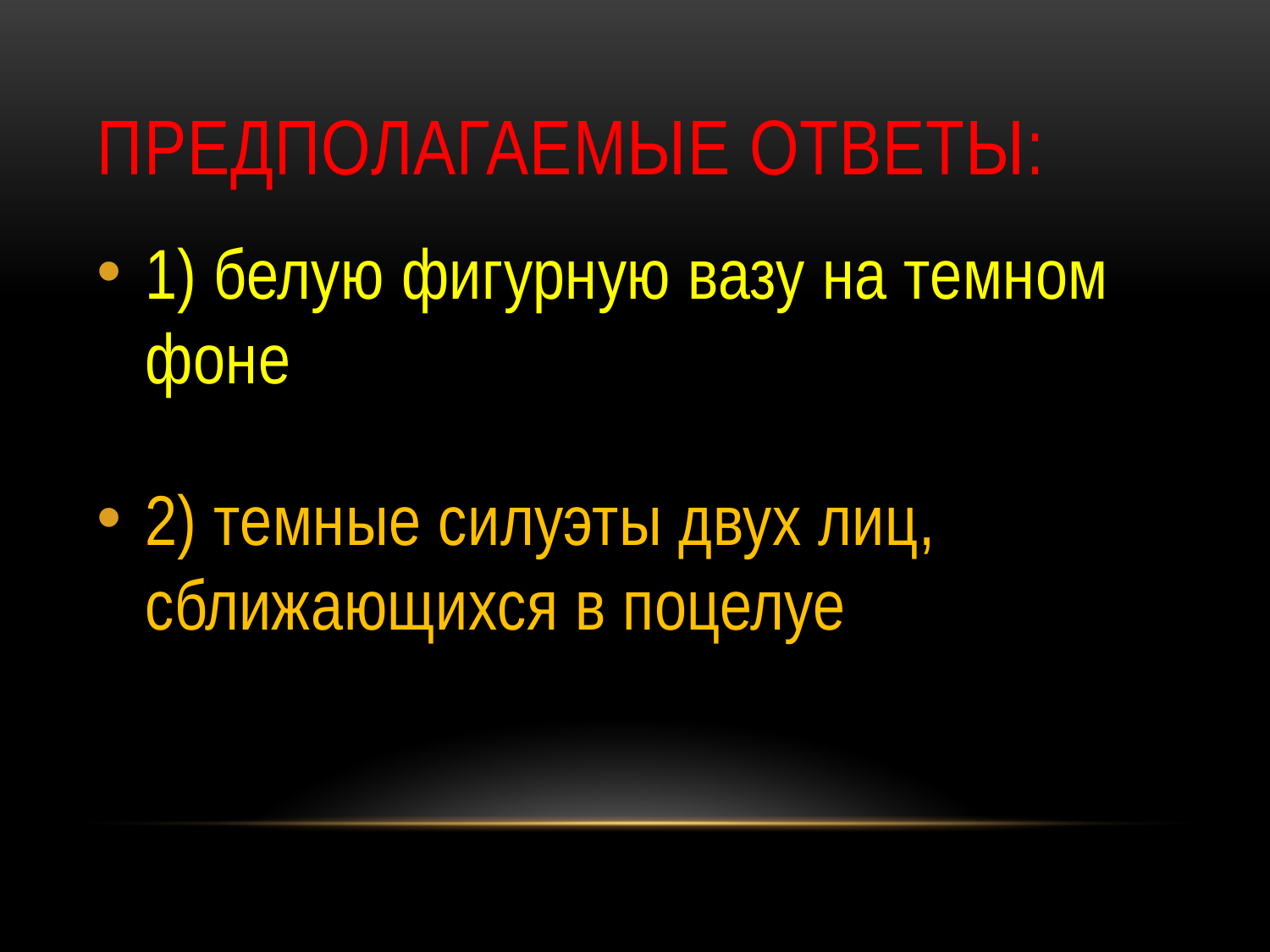

# Предполагаемые ответы:
1) белую фигурную вазу на темном фоне

2) темные силуэты двух лиц, сближающихся в поцелуе